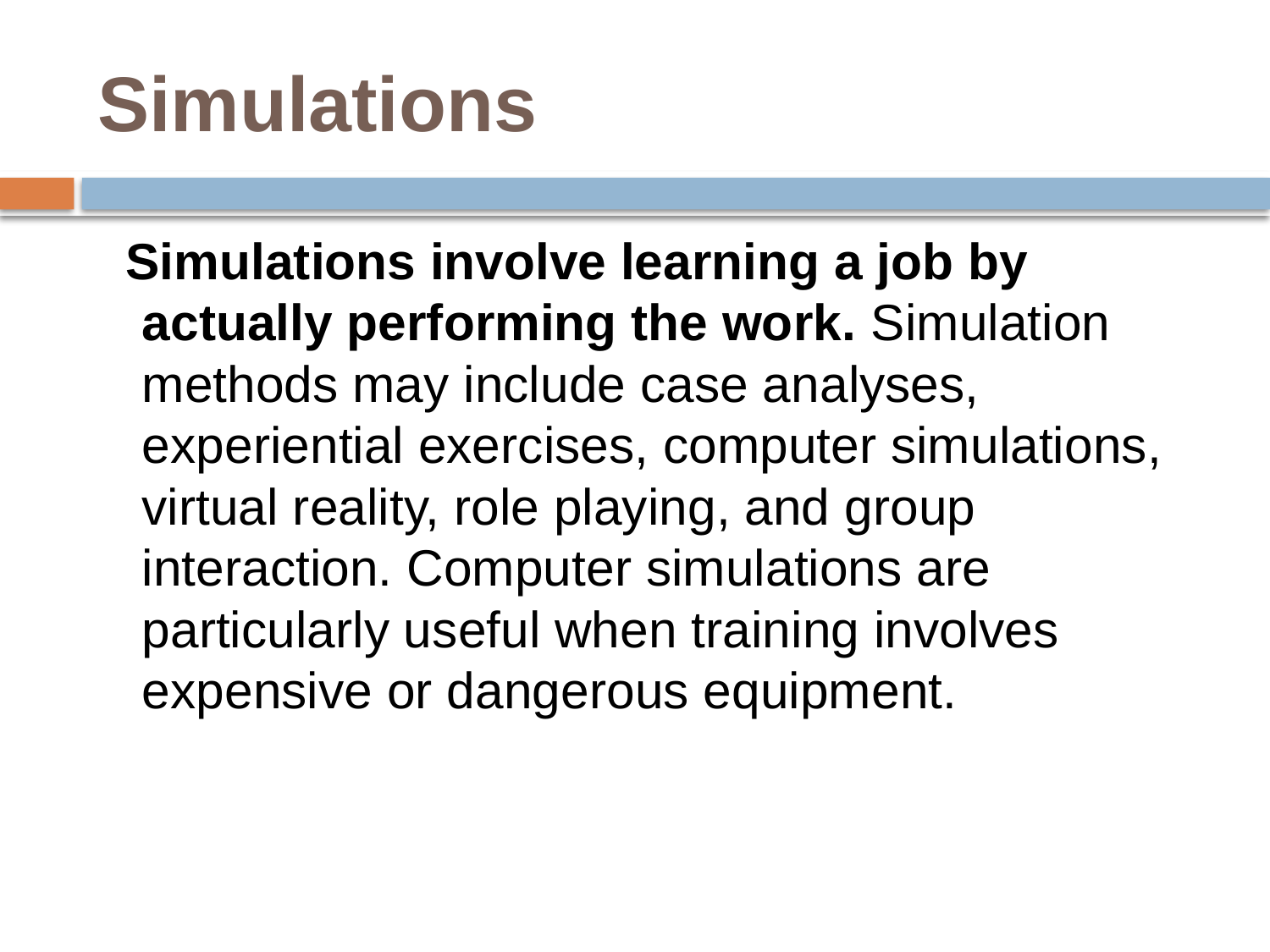

# Simulations
  Simulations involve learning a job by actually performing the work. Simulation methods may include case analyses, experiential exercises, computer simulations, virtual reality, role playing, and group interaction. Computer simulations are particularly useful when training involves expensive or dangerous equipment.